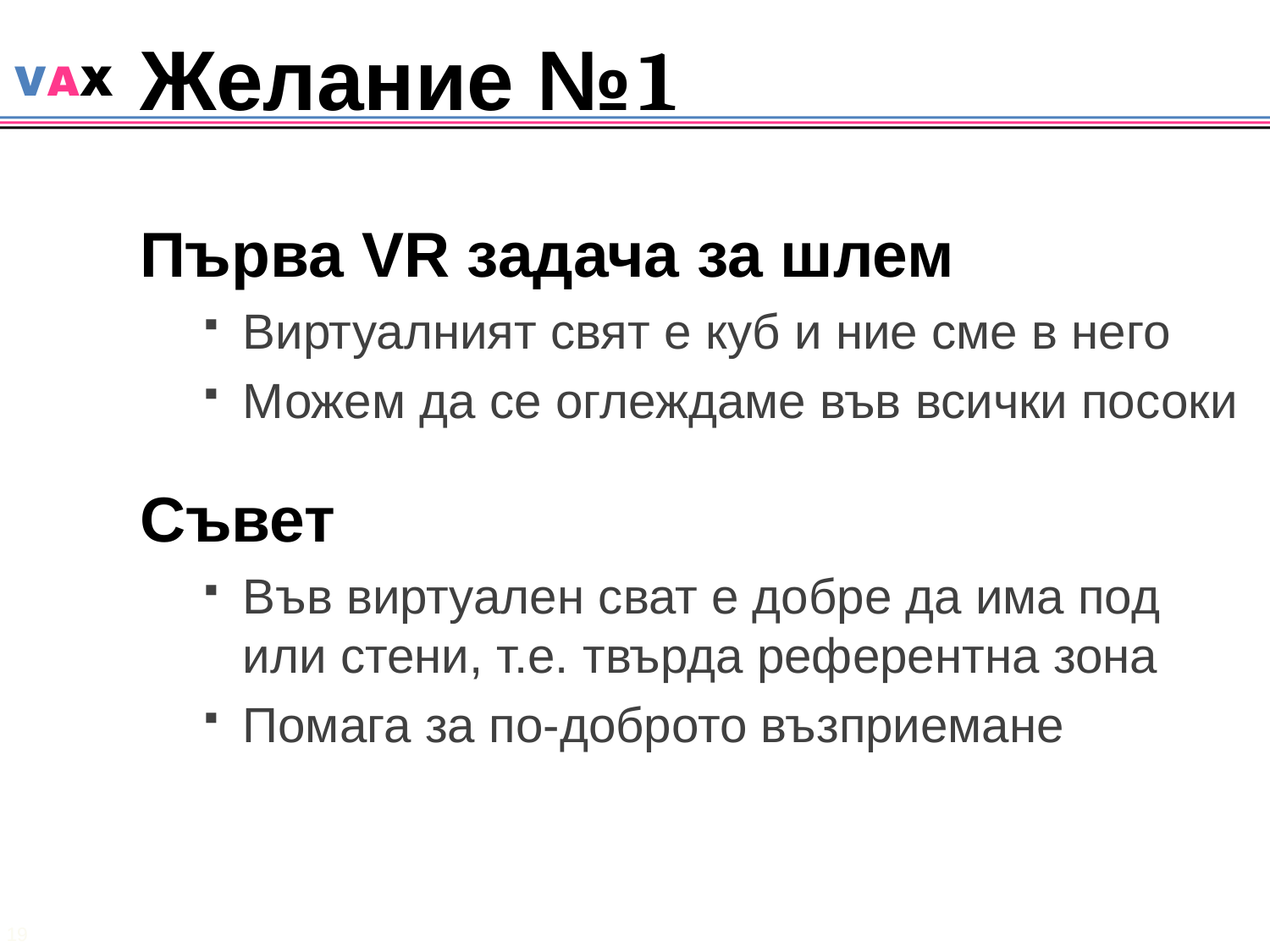

# Желание №1
Първа VR задача за шлем
Виртуалният свят е куб и ние сме в него
Можем да се оглеждаме във всички посоки
Съвет
Във виртуален сват е добре да има под или стени, т.е. твърда референтна зона
Помага за по-доброто възприемане